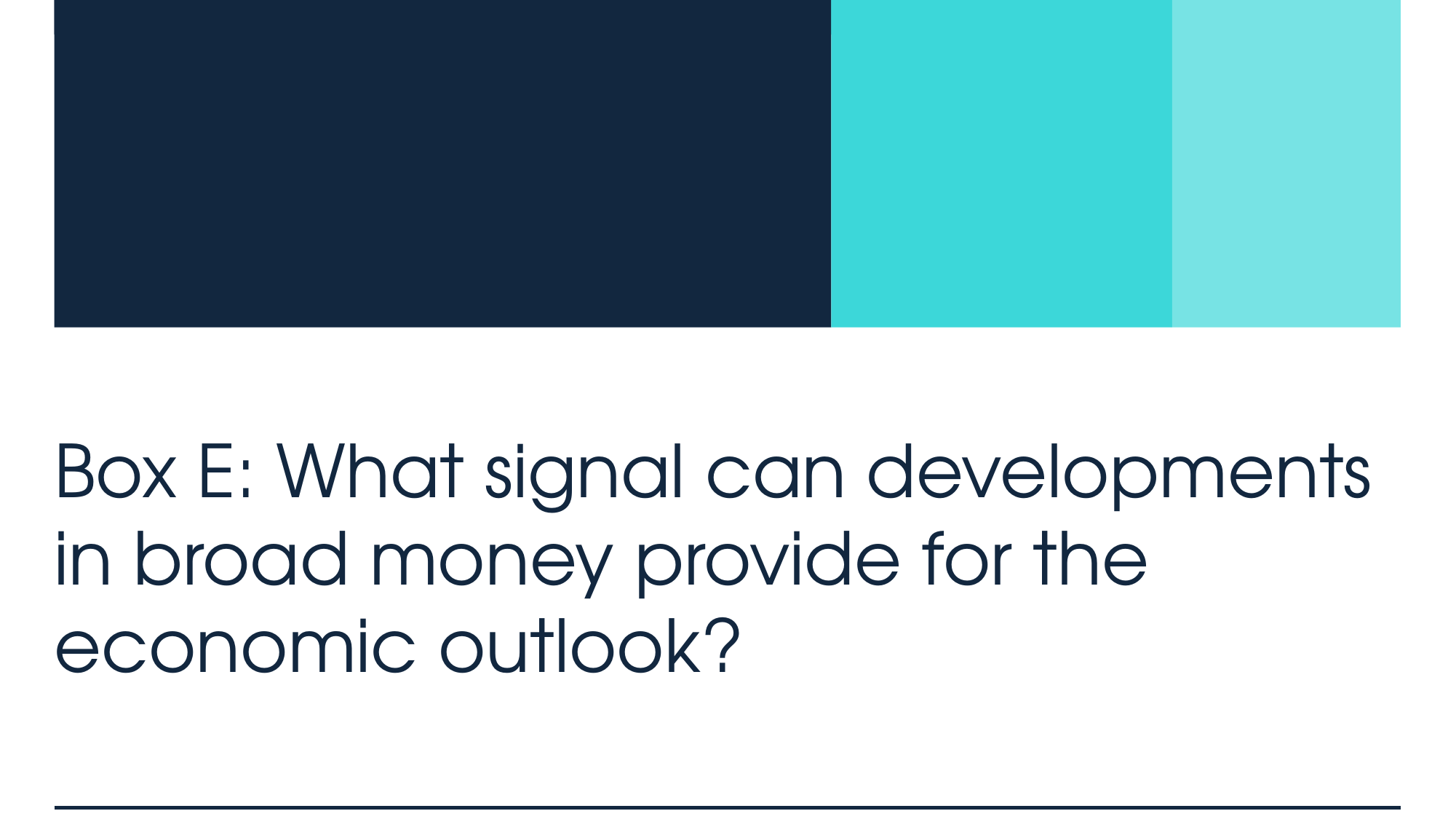

Box E: What signal can developments in broad money provide for the economic outlook?